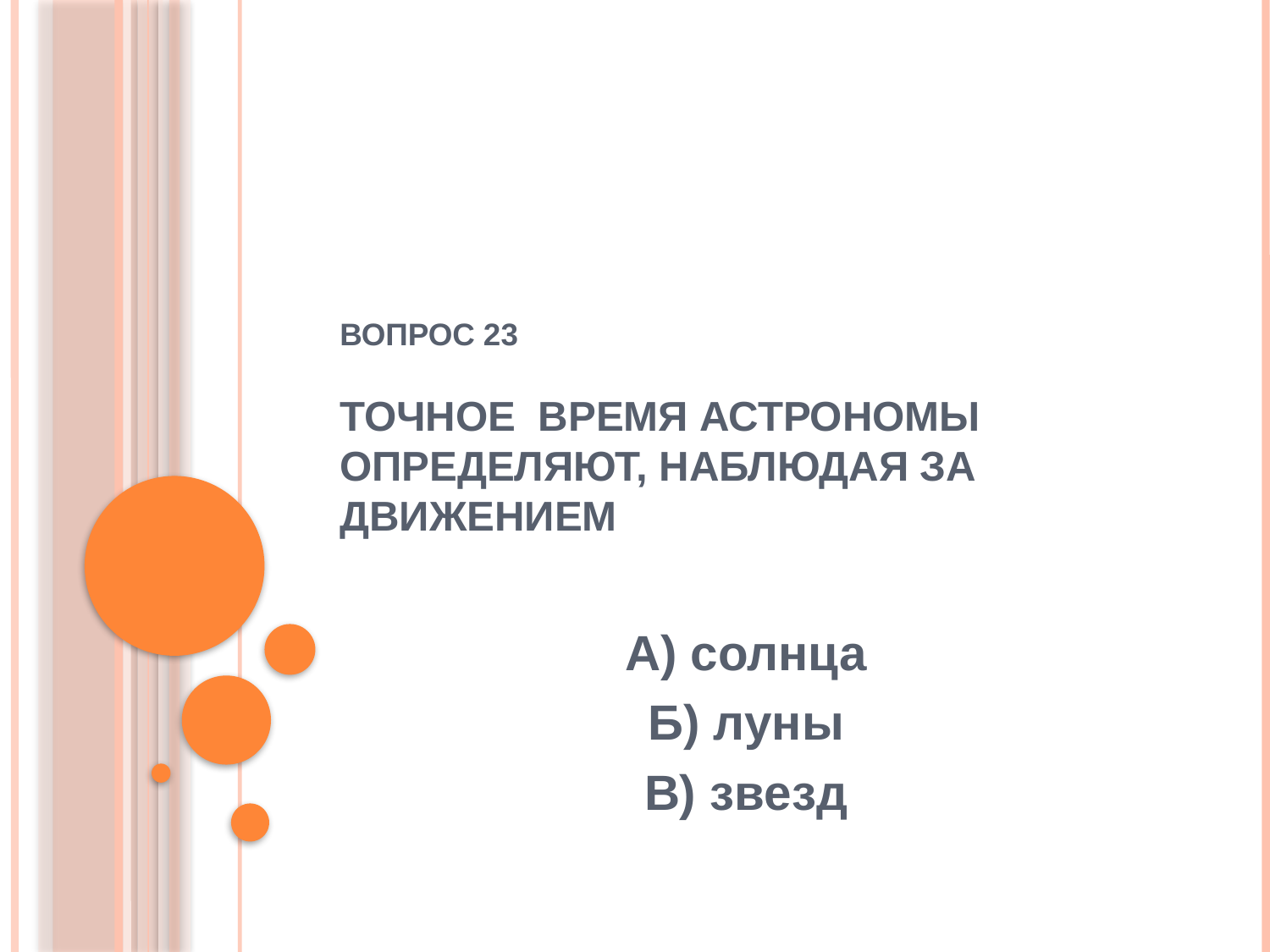

# Вопрос 23 Точное  время астрономы определяют, наблюдая за движением
А) солнца
Б) луны
В) звезд